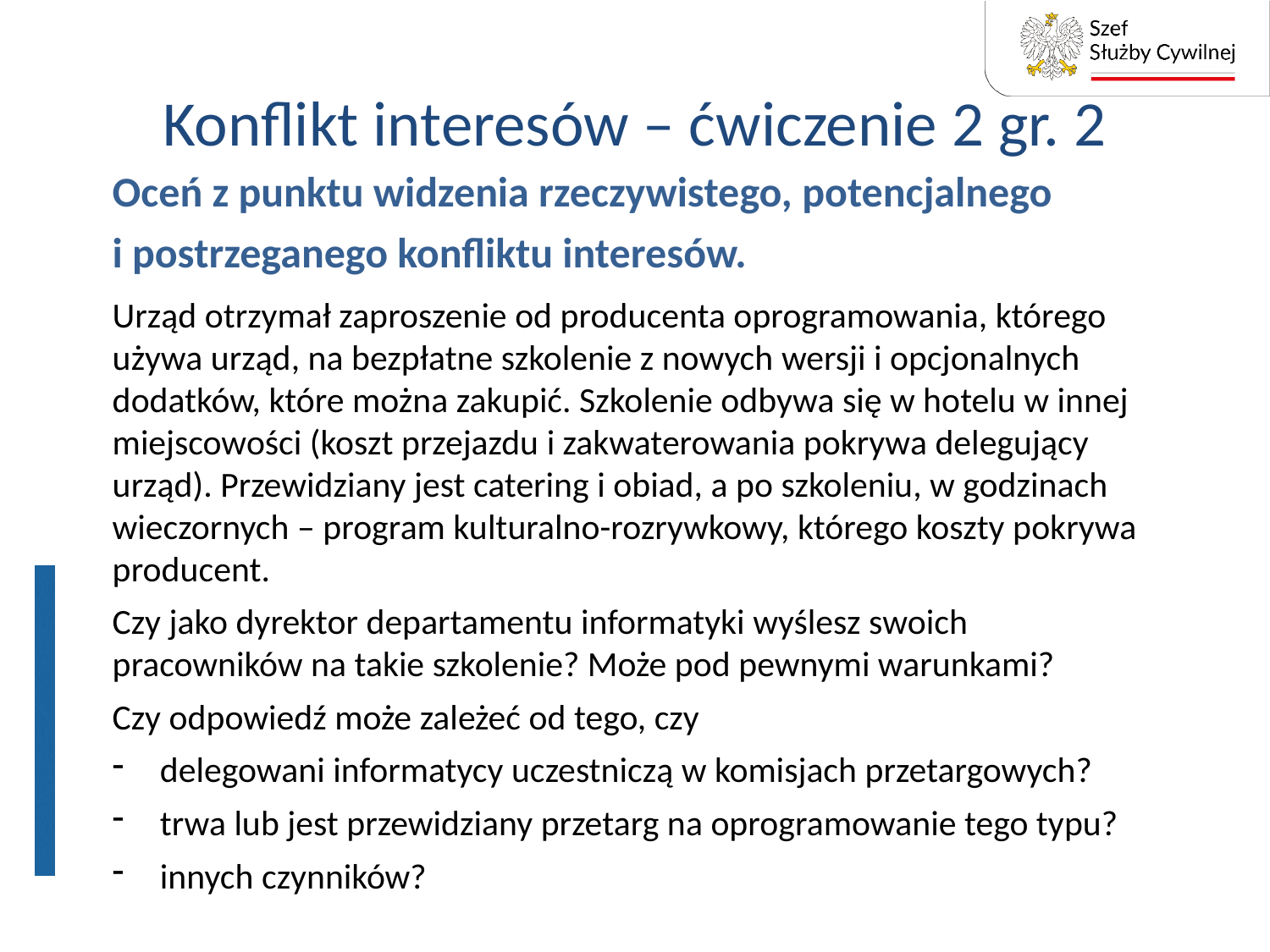

# Konflikt interesów – ćwiczenie 2 gr. 2
Oceń z punktu widzenia rzeczywistego, potencjalnego
i postrzeganego konfliktu interesów.
Urząd otrzymał zaproszenie od producenta oprogramowania, którego używa urząd, na bezpłatne szkolenie z nowych wersji i opcjonalnych dodatków, które można zakupić. Szkolenie odbywa się w hotelu w innej miejscowości (koszt przejazdu i zakwaterowania pokrywa delegujący urząd). Przewidziany jest catering i obiad, a po szkoleniu, w godzinach wieczornych – program kulturalno-rozrywkowy, którego koszty pokrywa producent.
Czy jako dyrektor departamentu informatyki wyślesz swoich pracowników na takie szkolenie? Może pod pewnymi warunkami?
Czy odpowiedź może zależeć od tego, czy
delegowani informatycy uczestniczą w komisjach przetargowych?
trwa lub jest przewidziany przetarg na oprogramowanie tego typu?
innych czynników?